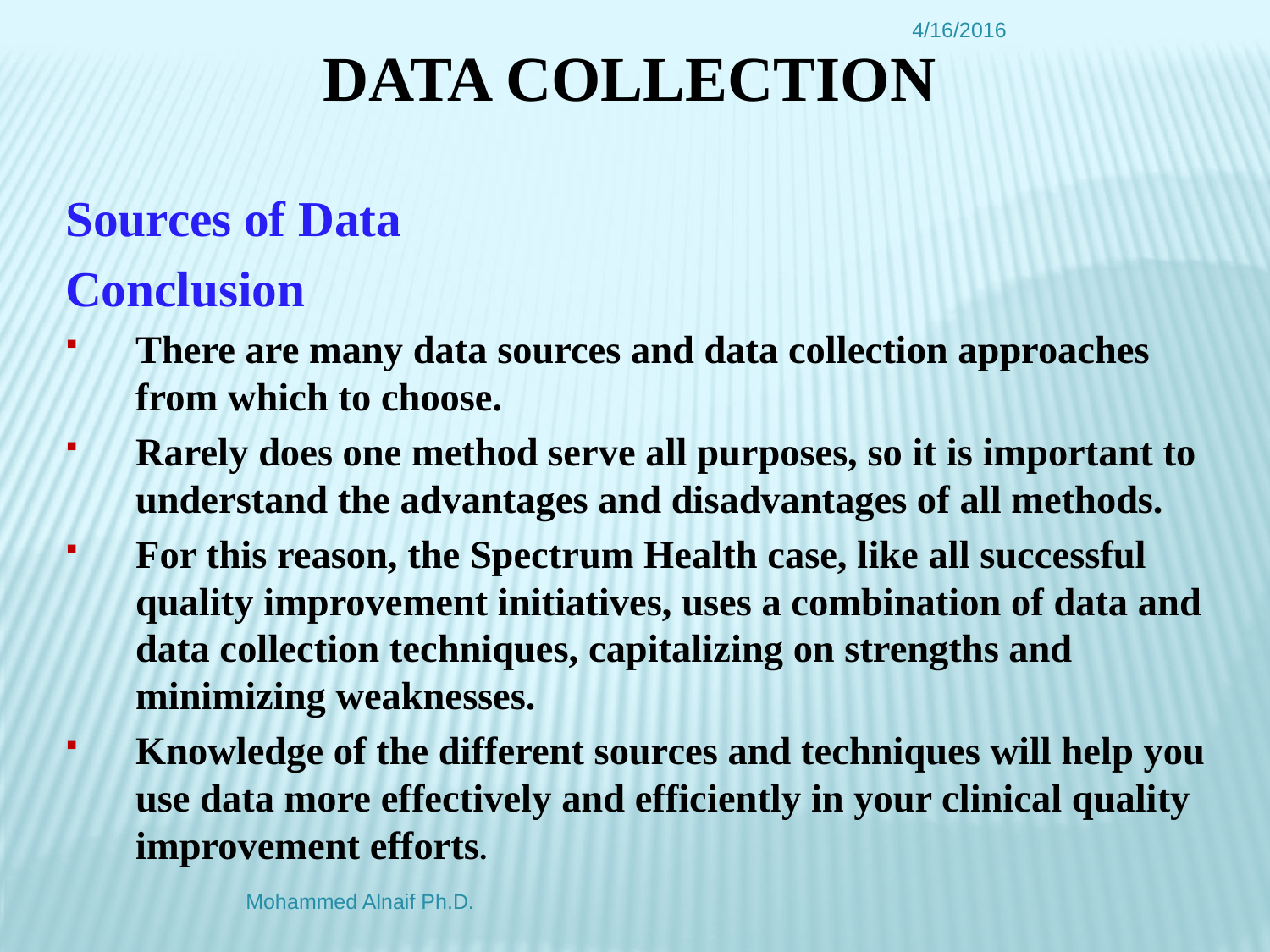

4/16/2016
# Data Collection
Sources of Data
Conclusion
There are many data sources and data collection approaches from which to choose.
Rarely does one method serve all purposes, so it is important to understand the advantages and disadvantages of all methods.
For this reason, the Spectrum Health case, like all successful quality improvement initiatives, uses a combination of data and data collection techniques, capitalizing on strengths and minimizing weaknesses.
Knowledge of the different sources and techniques will help you use data more effectively and efficiently in your clinical quality improvement efforts.
Mohammed Alnaif Ph.D.
62